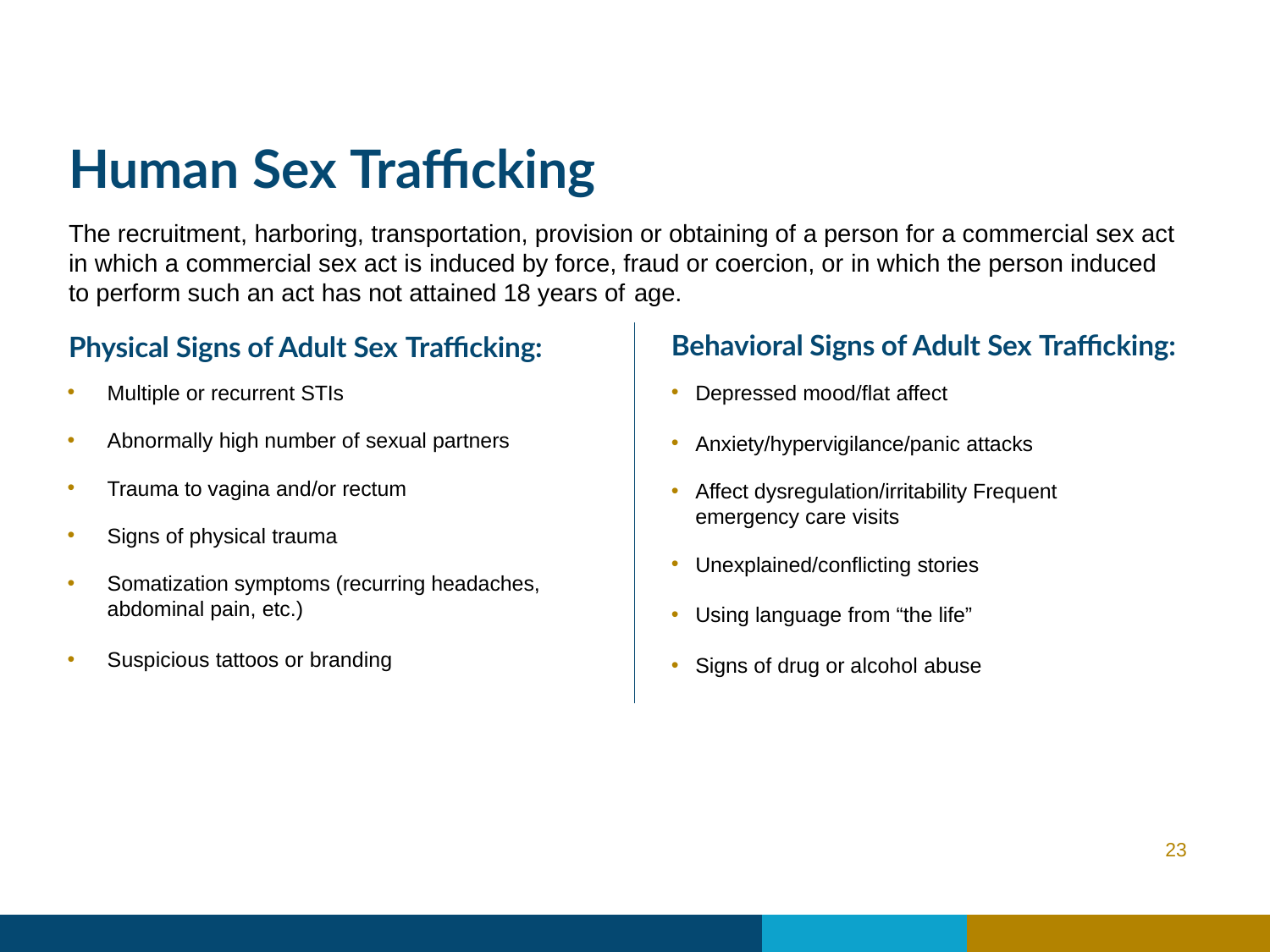

# Human Sex Trafficking
The recruitment, harboring, transportation, provision or obtaining of a person for a commercial sex act in which a commercial sex act is induced by force, fraud or coercion, or in which the person induced to perform such an act has not attained 18 years of age.

Behavioral Signs of Adult Sex Trafficking:
Physical Signs of Adult Sex Trafficking:
Multiple or recurrent STIs

Abnormally high number of sexual partners

Trauma to vagina and/or rectum

Signs of physical trauma

Somatization symptoms (recurring headaches,  abdominal pain, etc.)
Suspicious tattoos or branding
Depressed mood/flat affect
Anxiety/hypervigilance/panic attacks

Affect dysregulation/irritability Frequent  emergency care visits

Unexplained/conflicting stories
Using language from “the life”
Signs of drug or alcohol abuse
23